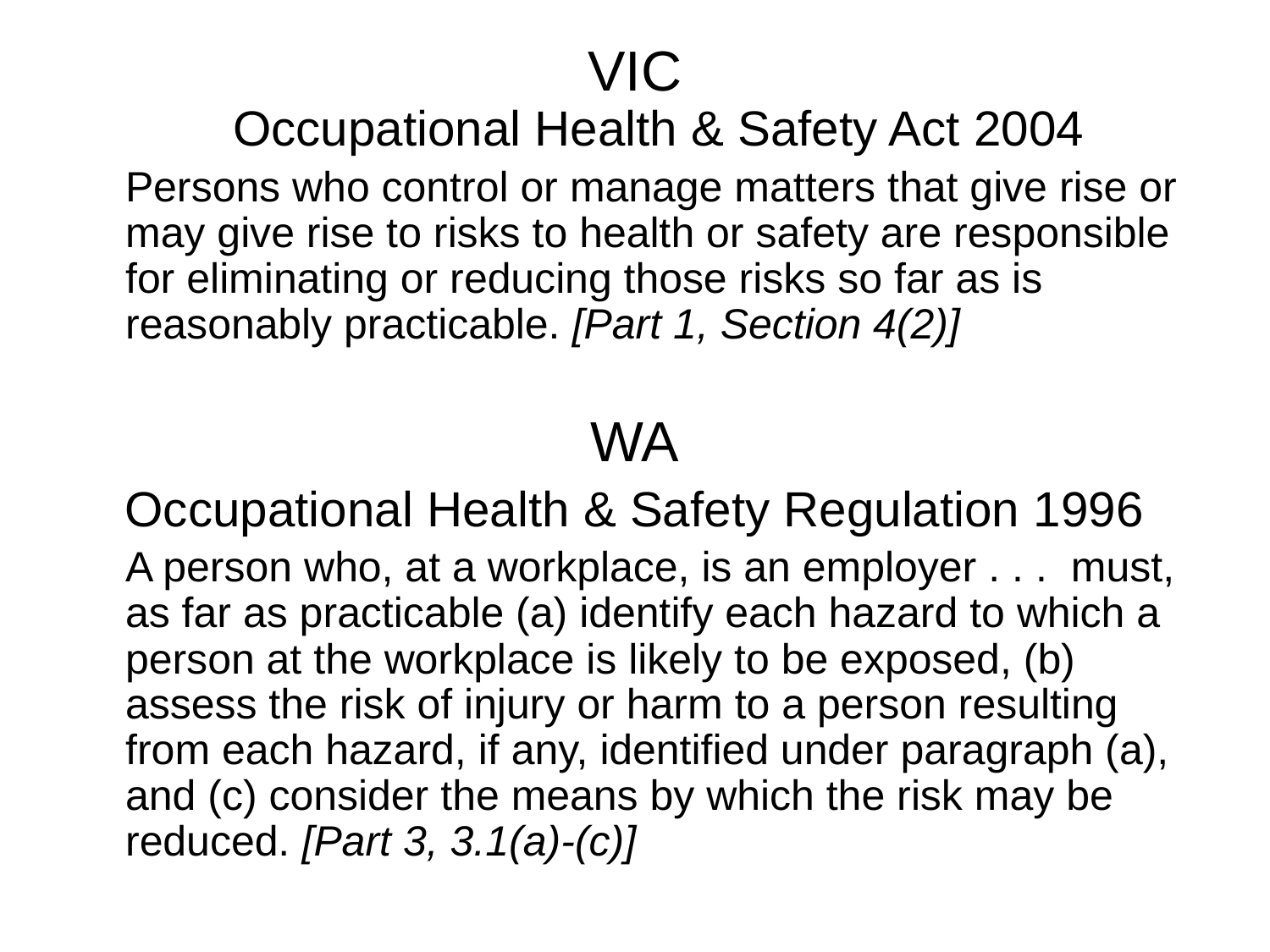

VIC
Occupational Health & Safety Act 2004
	Persons who control or manage matters that give rise or may give rise to risks to health or safety are responsible for eliminating or reducing those risks so far as is reasonably practicable. [Part 1, Section 4(2)]

WA
Occupational Health & Safety Regulation 1996
	A person who, at a workplace, is an employer . . .  must, as far as practicable (a) identify each hazard to which a person at the workplace is likely to be exposed, (b) assess the risk of injury or harm to a person resulting from each hazard, if any, identified under paragraph (a), and (c) consider the means by which the risk may be reduced. [Part 3, 3.1(a)-(c)]